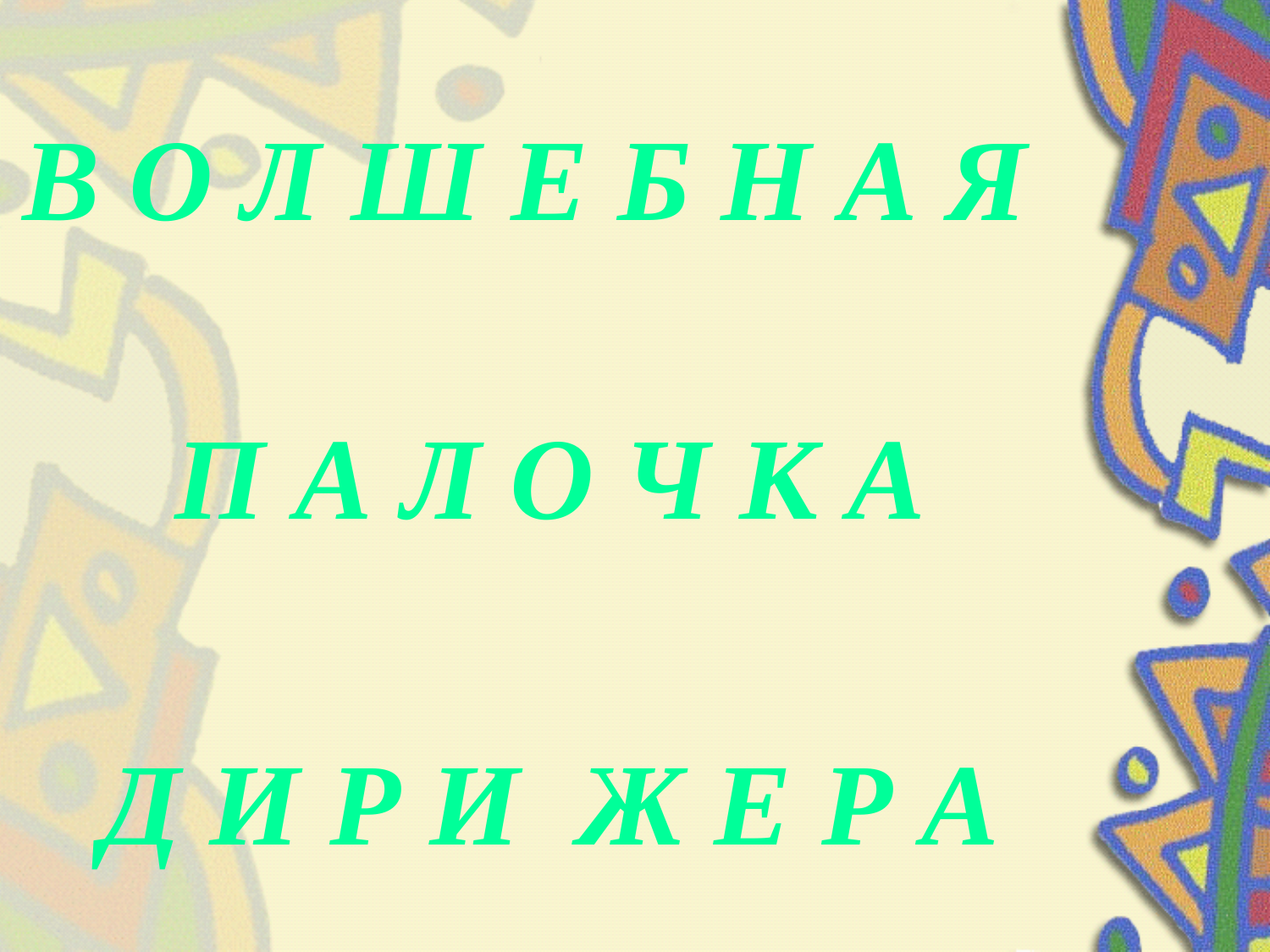

# В О Л Ш Е Б Н А Я
П А Л О Ч К А

Д И Р И  Ж Е Р А